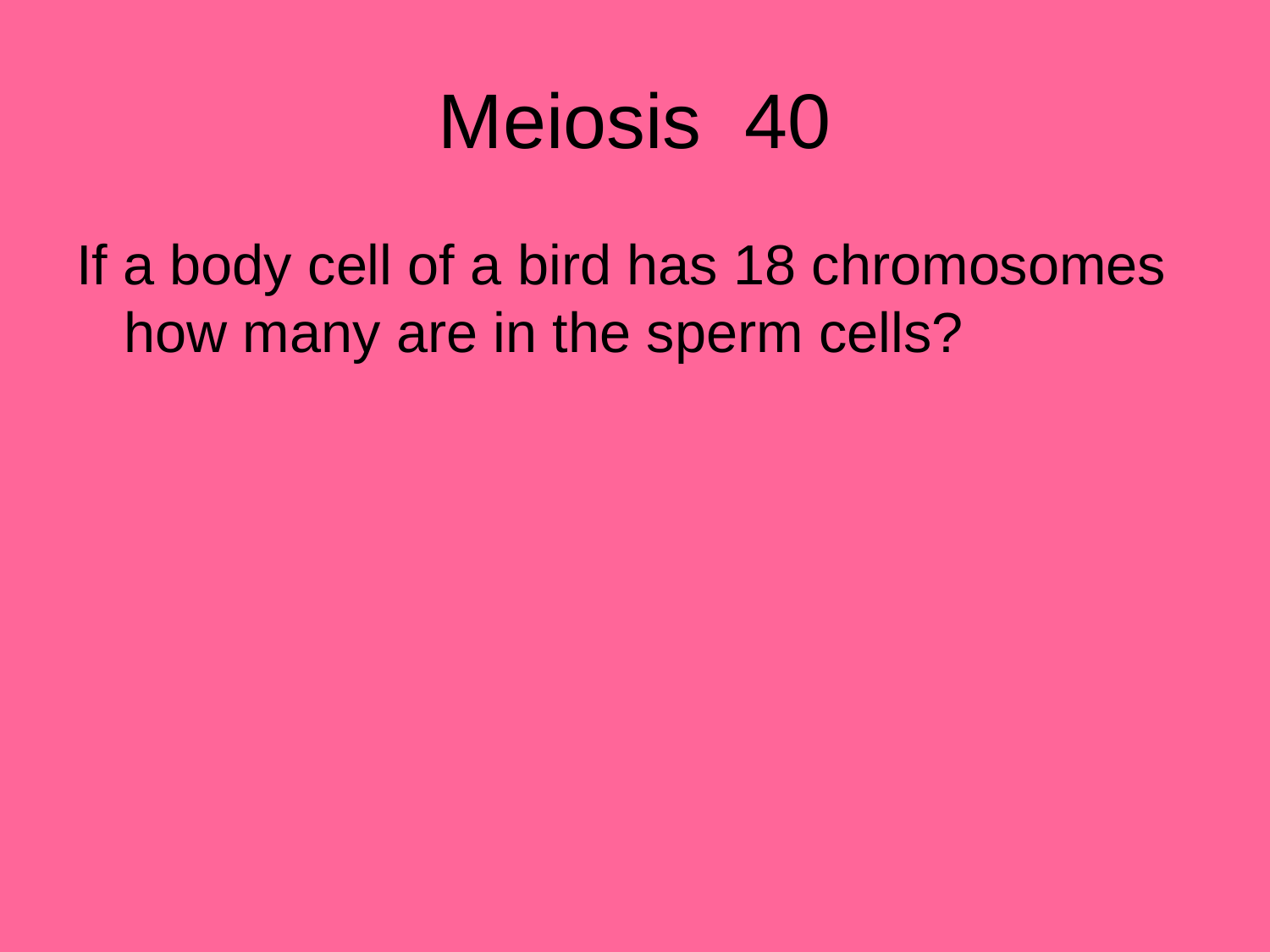

# Meiosis  40
If a body cell of a bird has 18 chromosomes how many are in the sperm cells?